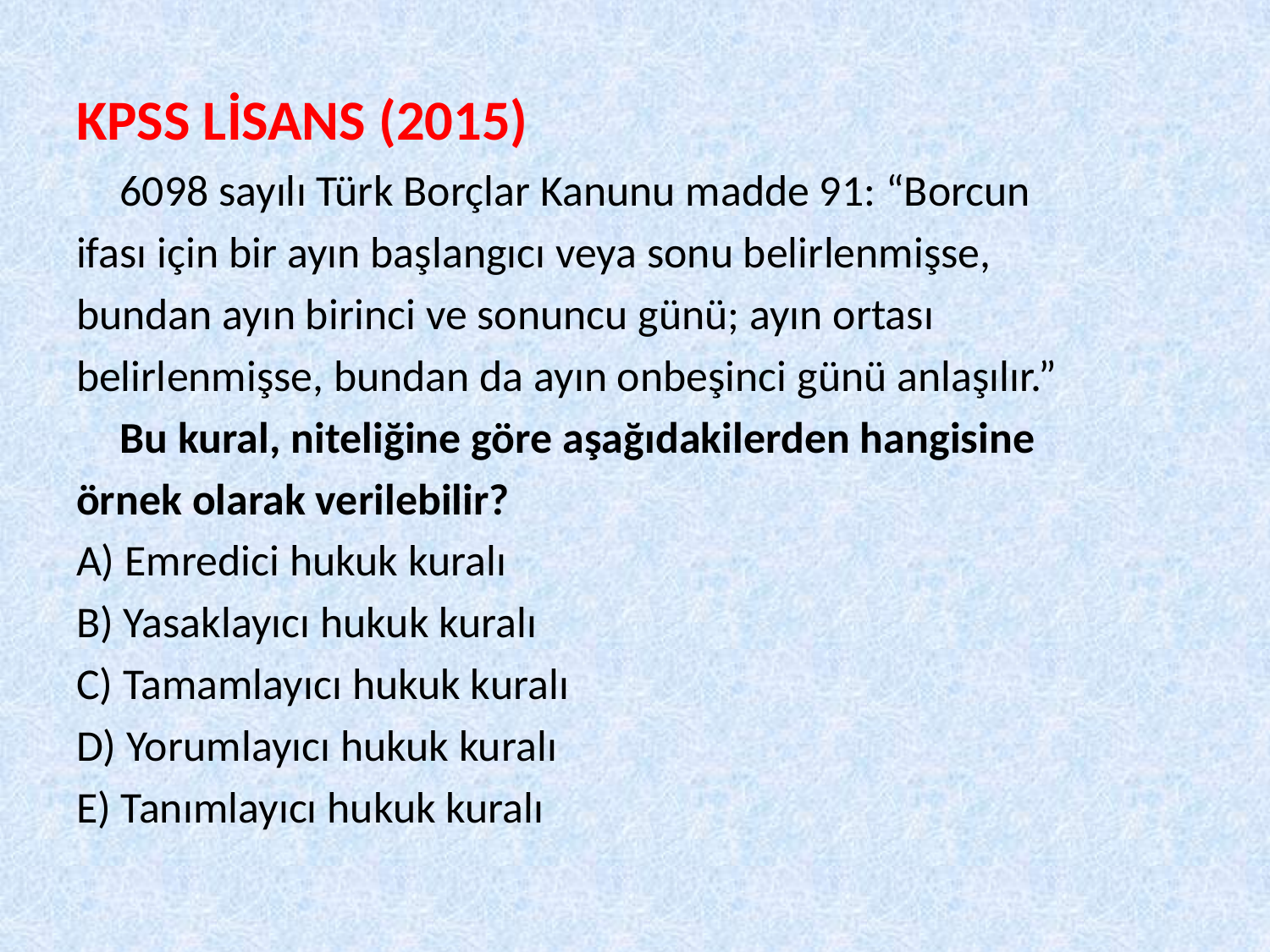

# KPSS LİSANS (2015)
	6098 sayılı Türk Borçlar Kanunu madde 91: “Borcun
ifası için bir ayın başlangıcı veya sonu belirlenmişse,
bundan ayın birinci ve sonuncu günü; ayın ortası
belirlenmişse, bundan da ayın onbeşinci günü anlaşılır.”
	Bu kural, niteliğine göre aşağıdakilerden hangisine
örnek olarak verilebilir?
A) Emredici hukuk kuralı
B) Yasaklayıcı hukuk kuralı
C) Tamamlayıcı hukuk kuralı
D) Yorumlayıcı hukuk kuralı
E) Tanımlayıcı hukuk kuralı